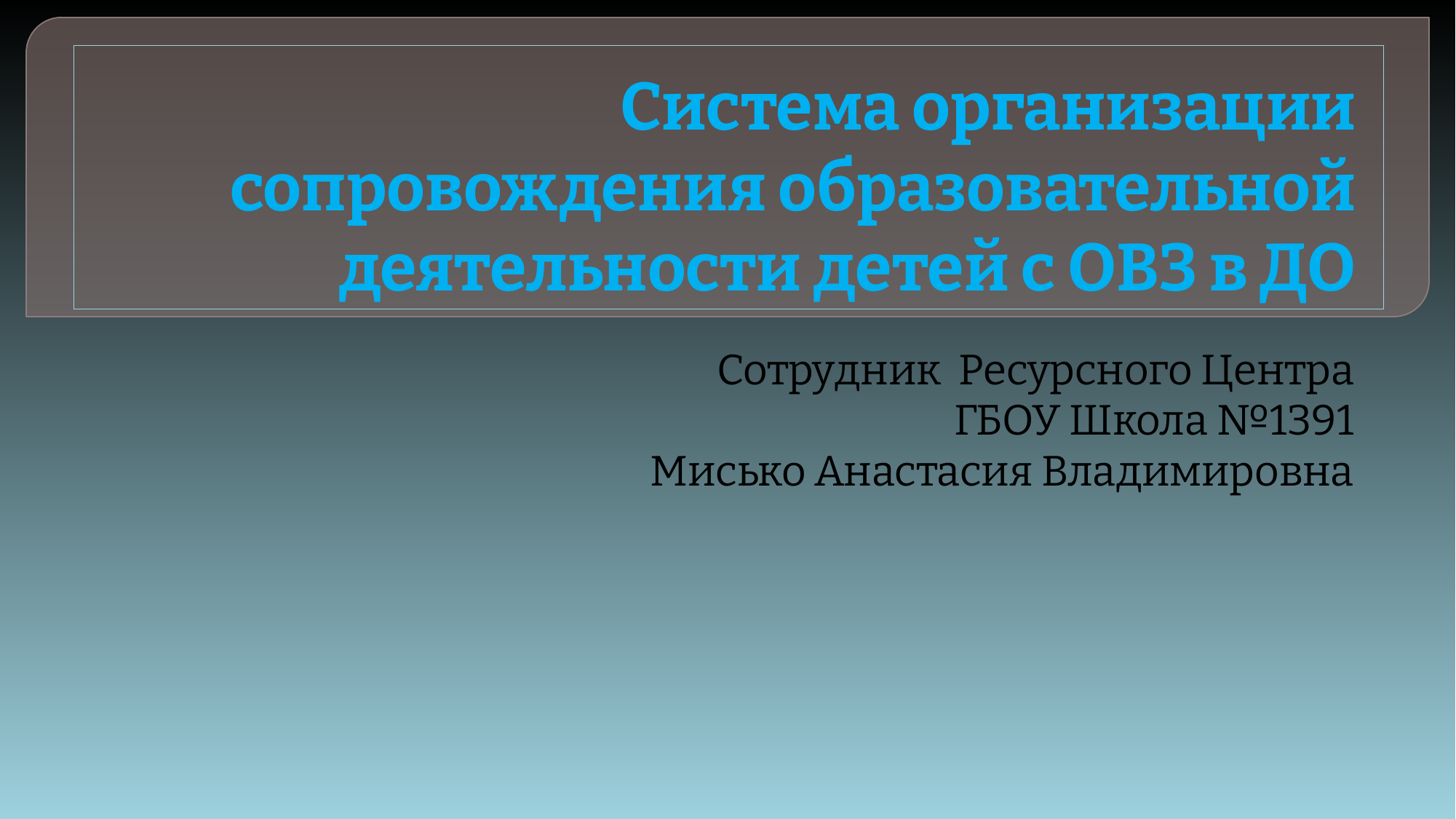

# Система организации сопровождения образовательной деятельности детей с ОВЗ в ДО
Сотрудник  Ресурсного Центра
ГБОУ Школа №1391
Мисько Анастасия Владимировна